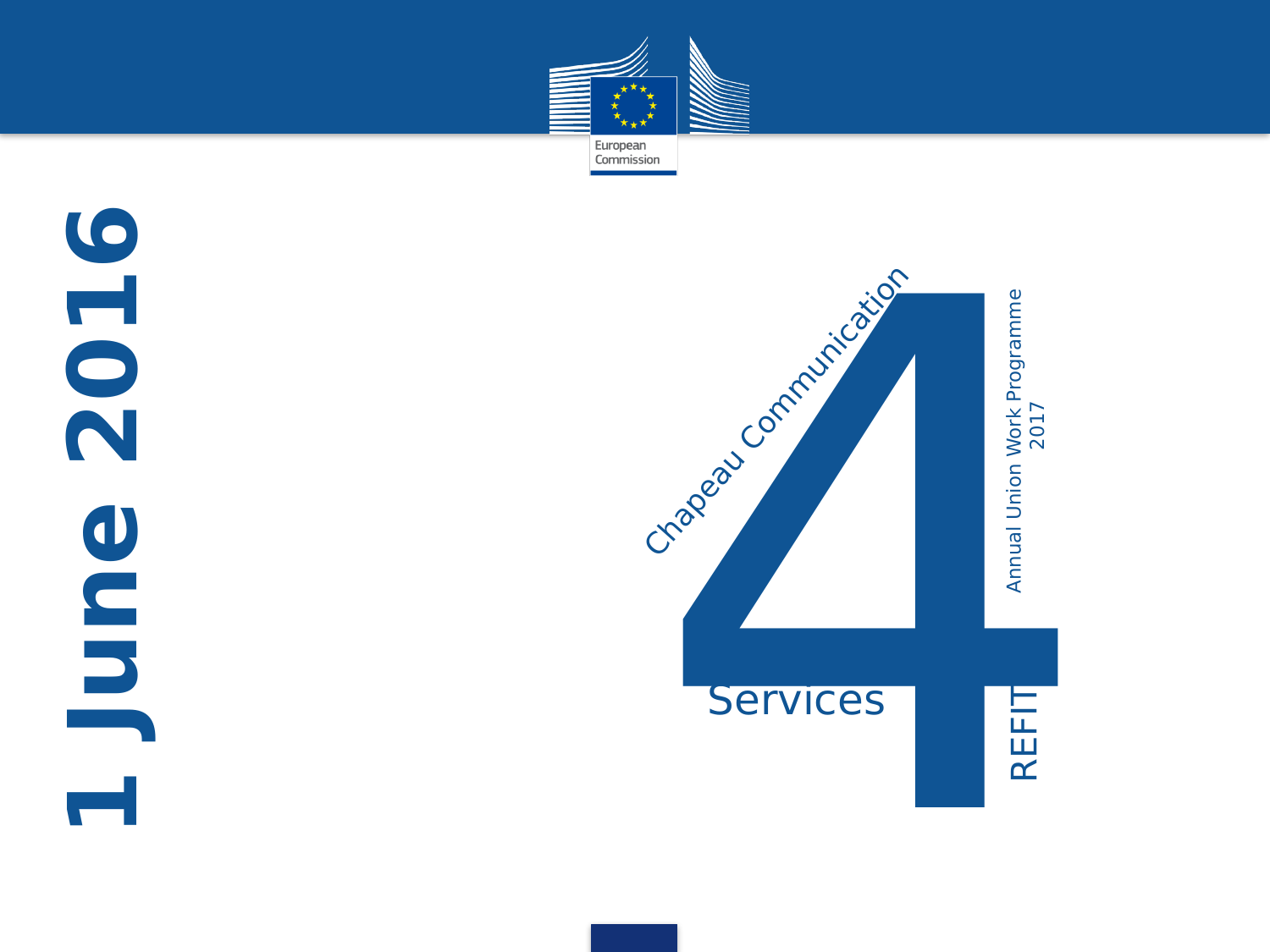

4
Chapeau Communication
Annual Union Work Programme
2017
1 June 2016
Services
REFIT